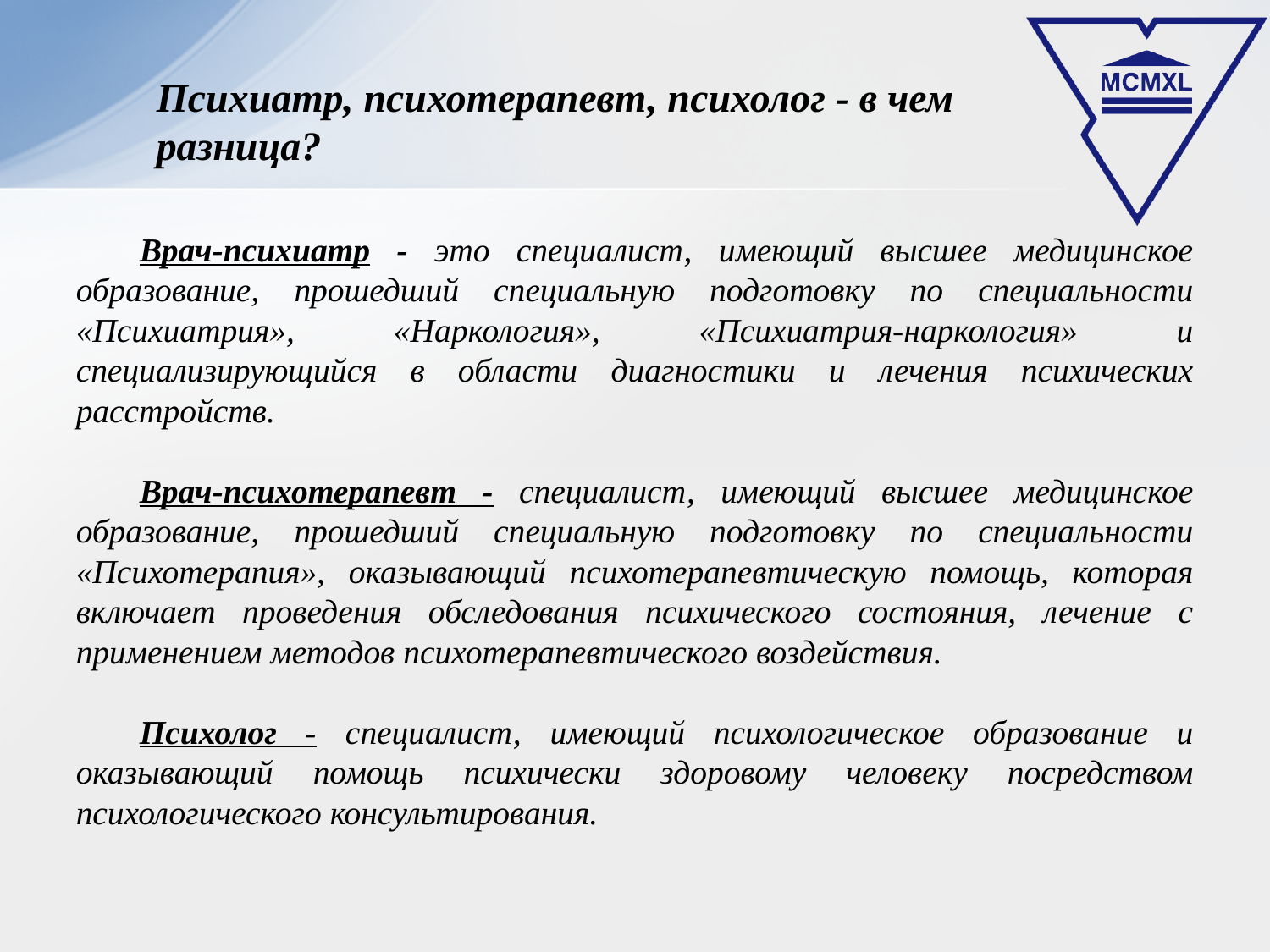

# Психиатр, психотерапевт, психолог - в чем разница?
Врач-психиатр - это специалист, имеющий высшее медицинское образование, прошедший специальную подготовку по специальности «Психиатрия», «Наркология», «Психиатрия-наркология» и специализирующийся в области диагностики и лечения психических расстройств.

Врач-психотерапевт - специалист, имеющий высшее медицинское образование, прошедший специальную подготовку по специальности «Психотерапия», оказывающий психотерапевтическую помощь, которая включает проведения обследования психического состояния, лечение с применением методов психотерапевтического воздействия.

Психолог - специалист, имеющий психологическое образование и оказывающий помощь психически здоровому человеку посредством психологического консультирования.